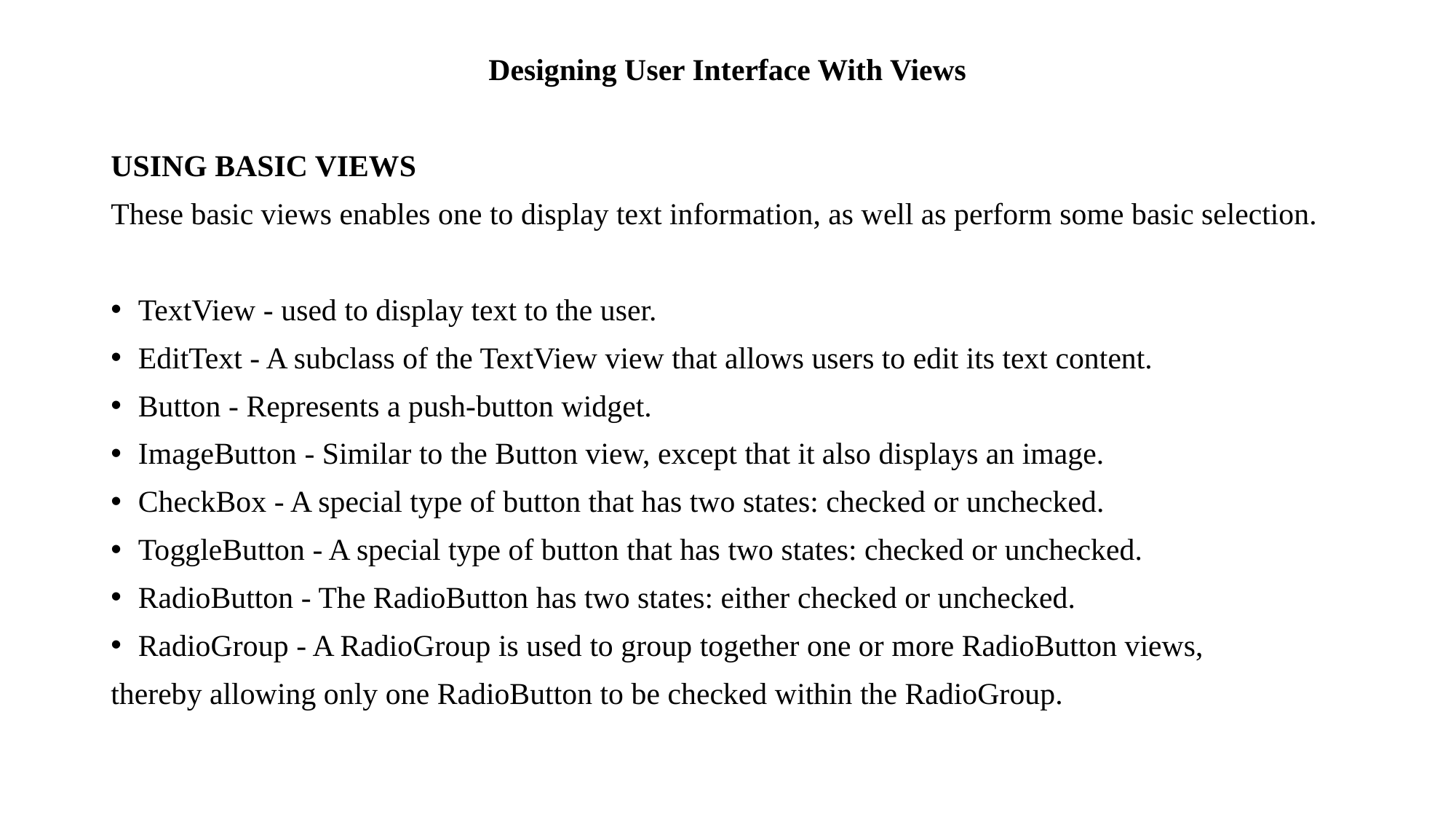

Designing User Interface With Views

USING BASIC VIEWS
These basic views enables one to display text information, as well as perform some basic selection.

TextView - used to display text to the user.
EditText - A subclass of the TextView view that allows users to edit its text content.
Button - Represents a push-button widget.
ImageButton - Similar to the Button view, except that it also displays an image.
CheckBox - A special type of button that has two states: checked or unchecked.
ToggleButton - A special type of button that has two states: checked or unchecked.
RadioButton - The RadioButton has two states: either checked or unchecked.
RadioGroup - A RadioGroup is used to group together one or more RadioButton views,
thereby allowing only one RadioButton to be checked within the RadioGroup.